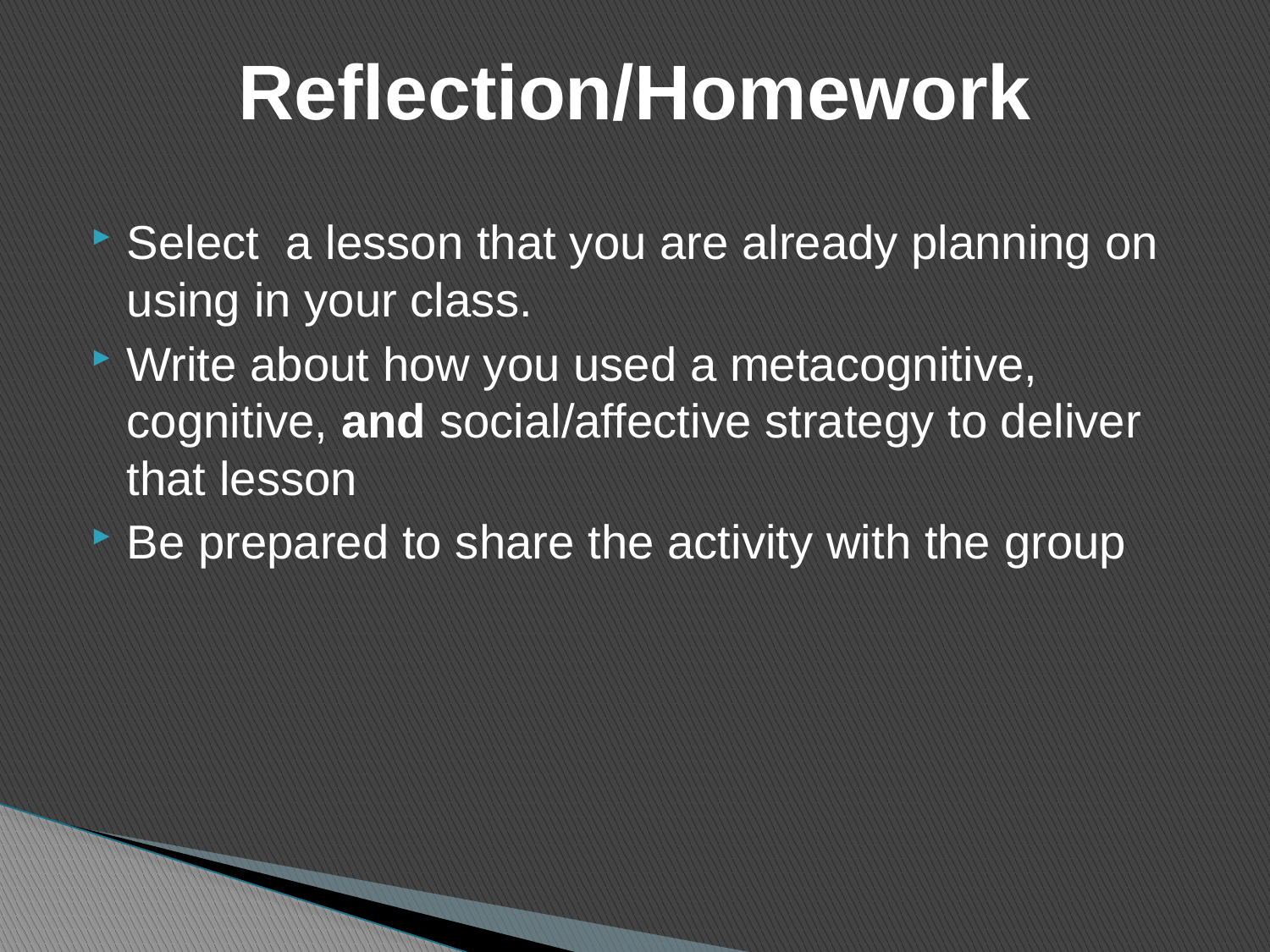

# Reflection/Homework
Select  a lesson that you are already planning on using in your class.
Write about how you used a metacognitive, cognitive, and social/affective strategy to deliver that lesson
Be prepared to share the activity with the group